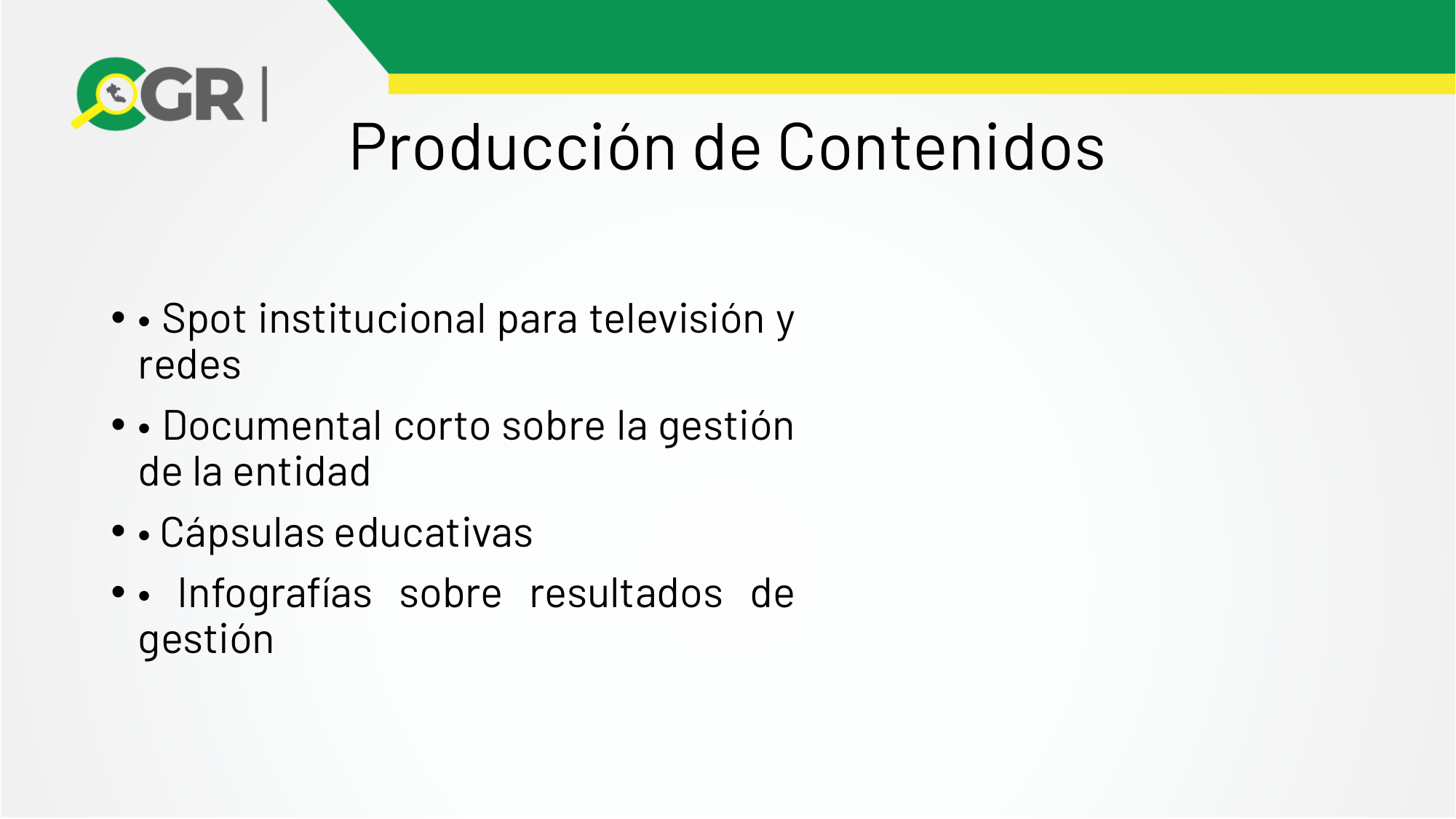

# Producción de Contenidos
• Spot institucional para televisión y redes
• Documental corto sobre la gestión de la entidad
• Cápsulas educativas
• Infografías sobre resultados de gestión